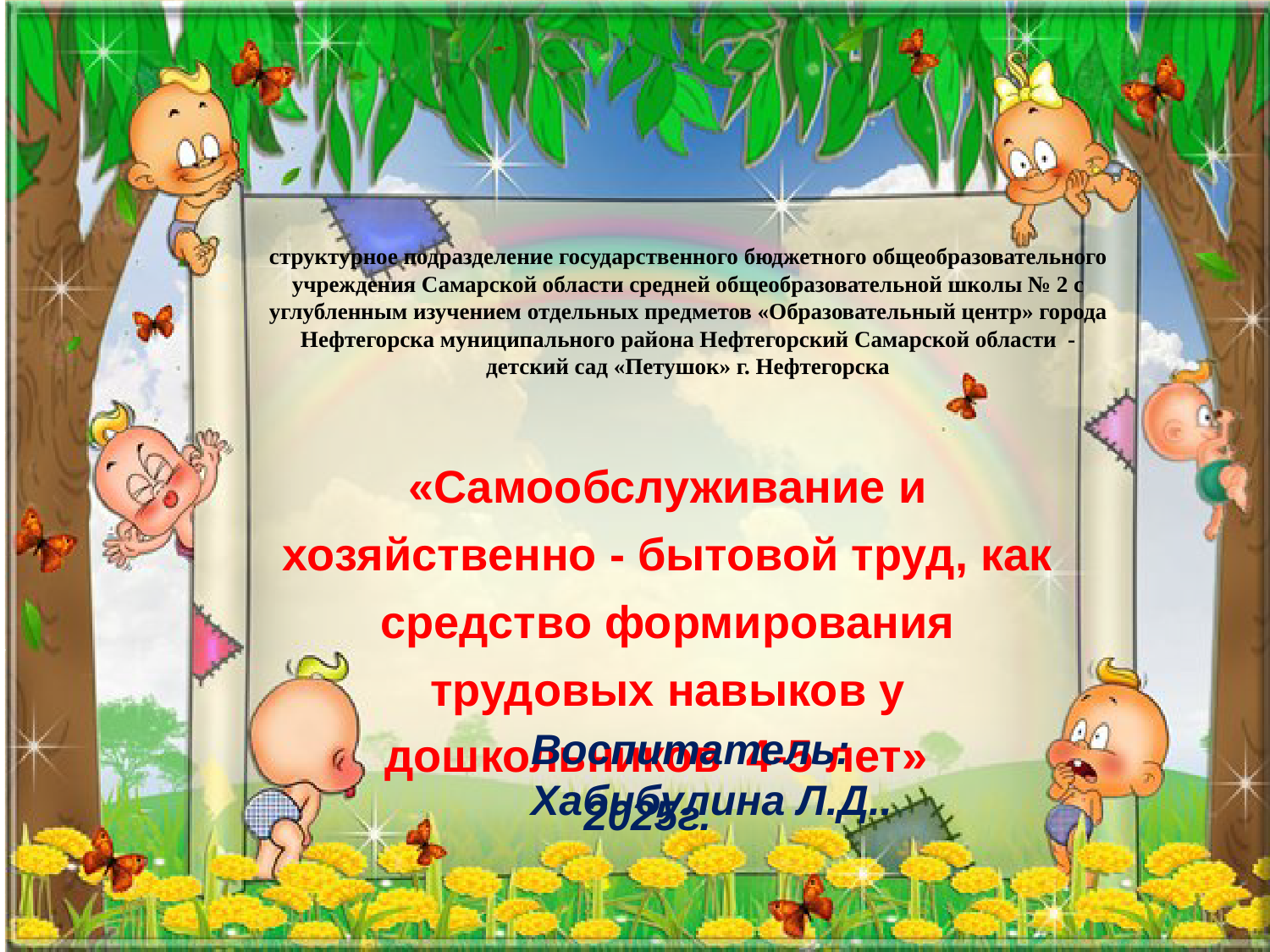

cтруктурное подразделение государственного бюджетного общеобразовательного учреждения Самарской области средней общеобразовательной школы № 2 с углубленным изучением отдельных предметов «Образовательный центр» города Нефтегорска муниципального района Нефтегорский Самарской области  -
детский сад «Петушок» г. Нефтегорска

«Самообслуживание и хозяйственно - бытовой труд, как средство формирования трудовых навыков у дошкольников  4-5 лет»
Воспитатель:  Хабибулина Л.Д..
2025г.